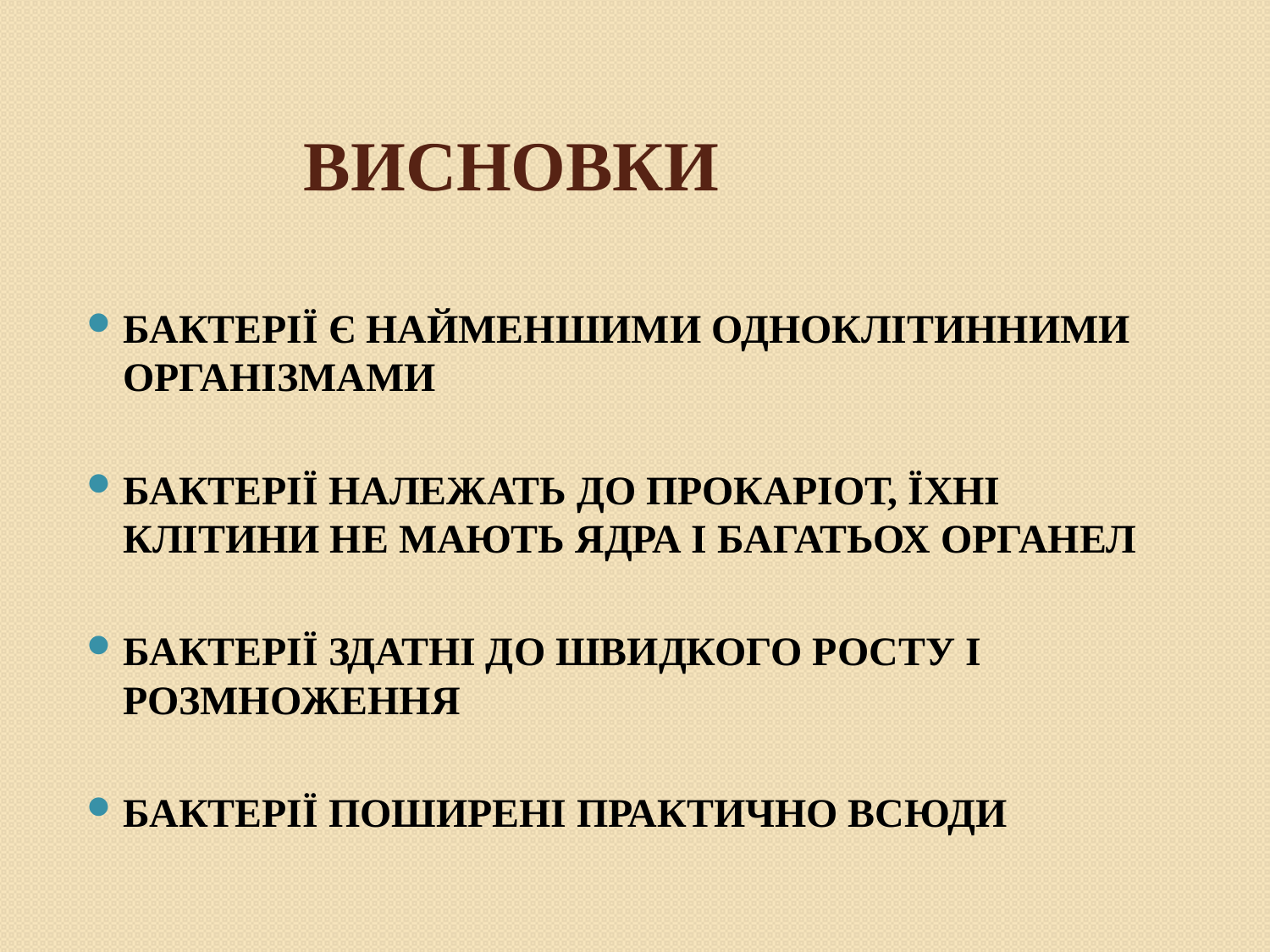

# ВИСНОВКИ
БАКТЕРІЇ Є НАЙМЕНШИМИ ОДНОКЛІТИННИМИ ОРГАНІЗМАМИ

БАКТЕРІЇ НАЛЕЖАТЬ ДО ПРОКАРІОТ, ЇХНІ КЛІТИНИ НЕ МАЮТЬ ЯДРА І БАГАТЬОХ ОРГАНЕЛ

БАКТЕРІЇ ЗДАТНІ ДО ШВИДКОГО РОСТУ І РОЗМНОЖЕННЯ

БАКТЕРІЇ ПОШИРЕНІ ПРАКТИЧНО ВСЮДИ